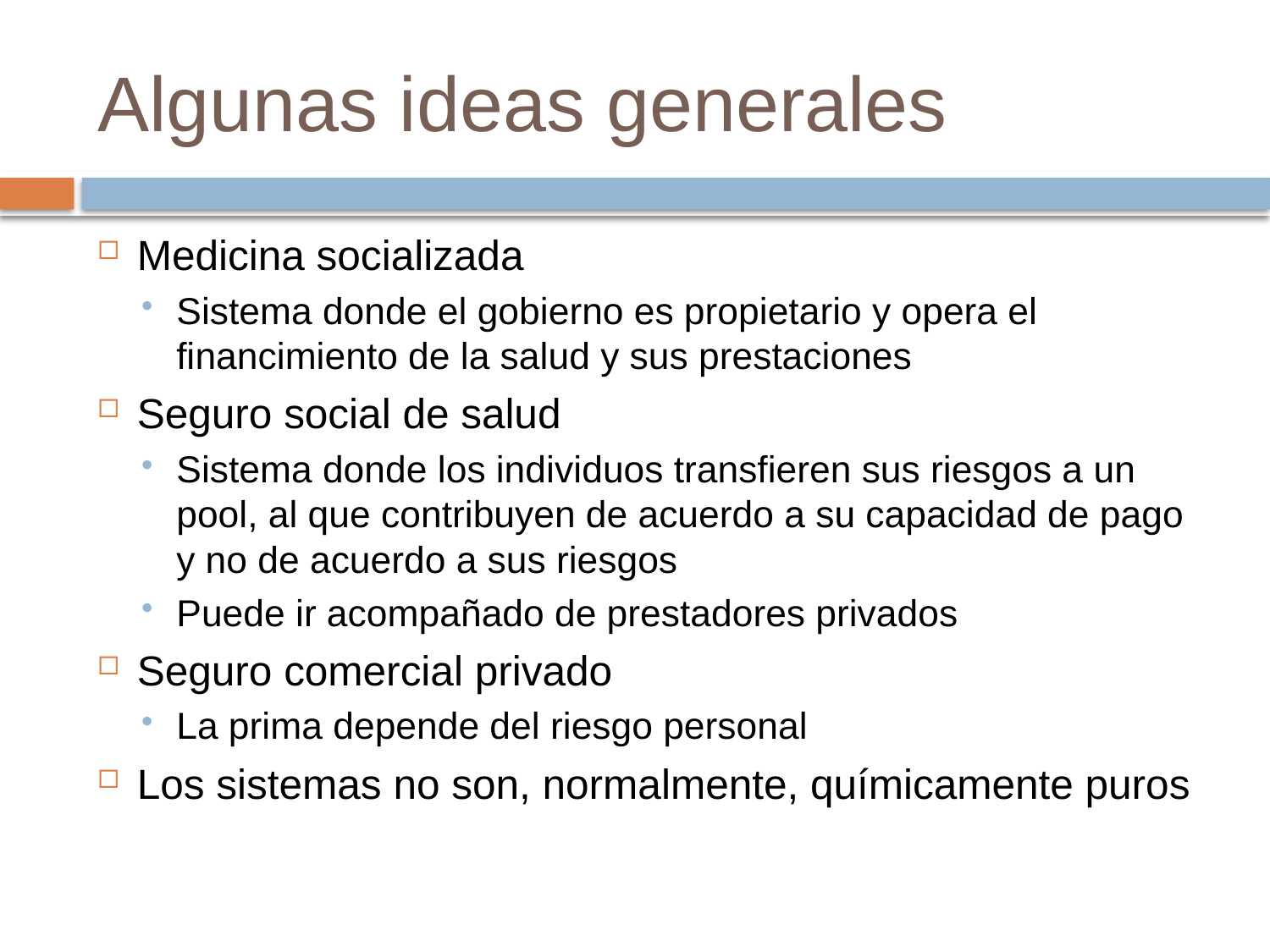

# Algunas ideas generales
Medicina socializada
Sistema donde el gobierno es propietario y opera el financimiento de la salud y sus prestaciones
Seguro social de salud
Sistema donde los individuos transfieren sus riesgos a un pool, al que contribuyen de acuerdo a su capacidad de pago y no de acuerdo a sus riesgos
Puede ir acompañado de prestadores privados
Seguro comercial privado
La prima depende del riesgo personal
Los sistemas no son, normalmente, químicamente puros